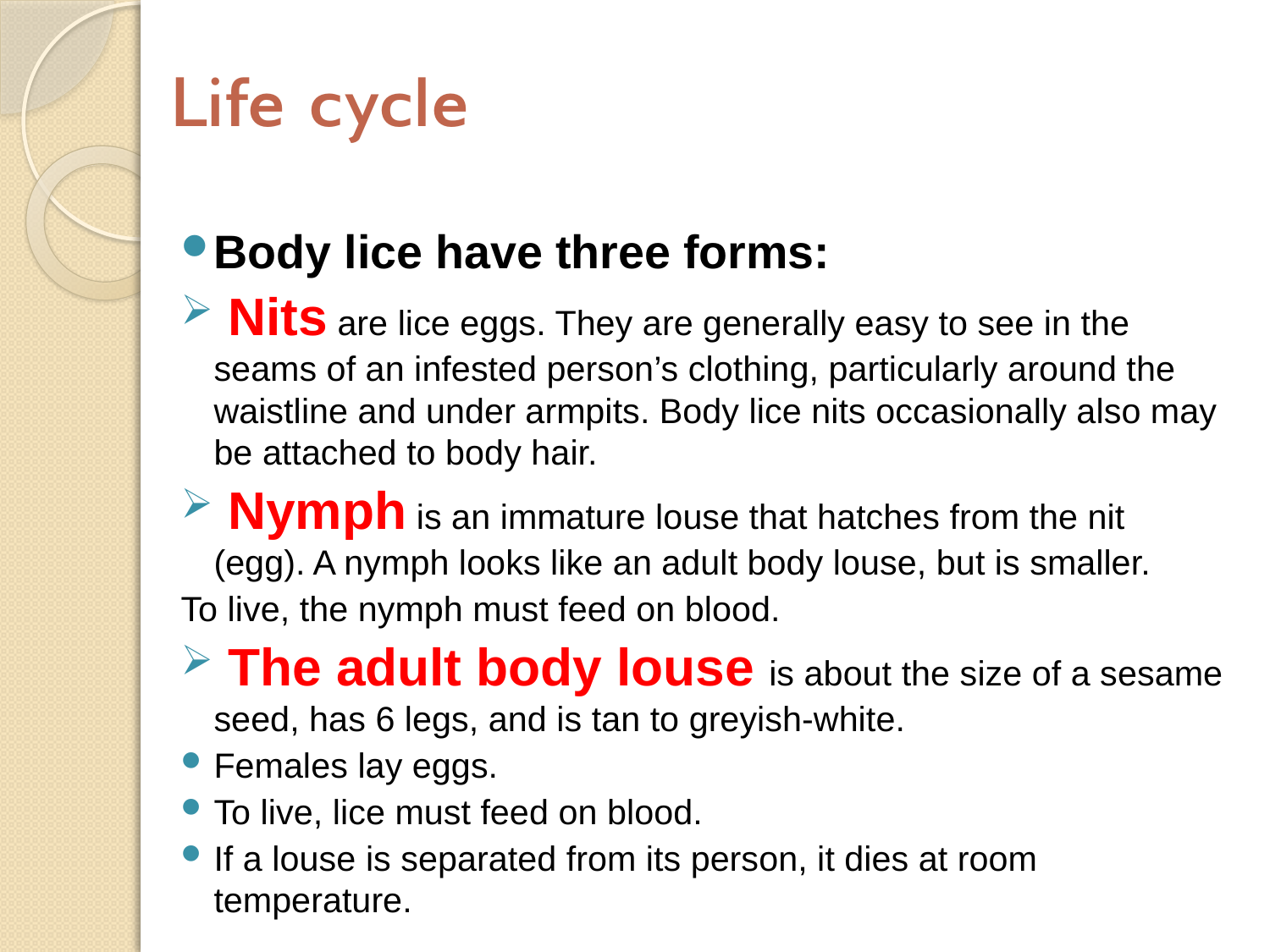

# Life cycle

Body lice have three forms:
 Nits are lice eggs. They are generally easy to see in the seams of an infested person’s clothing, particularly around the waistline and under armpits. Body lice nits occasionally also may be attached to body hair.
 Nymph is an immature louse that hatches from the nit (egg). A nymph looks like an adult body louse, but is smaller.
To live, the nymph must feed on blood.
 The adult body louse is about the size of a sesame seed, has 6 legs, and is tan to greyish-white.
Females lay eggs.
To live, lice must feed on blood.
If a louse is separated from its person, it dies at room temperature.